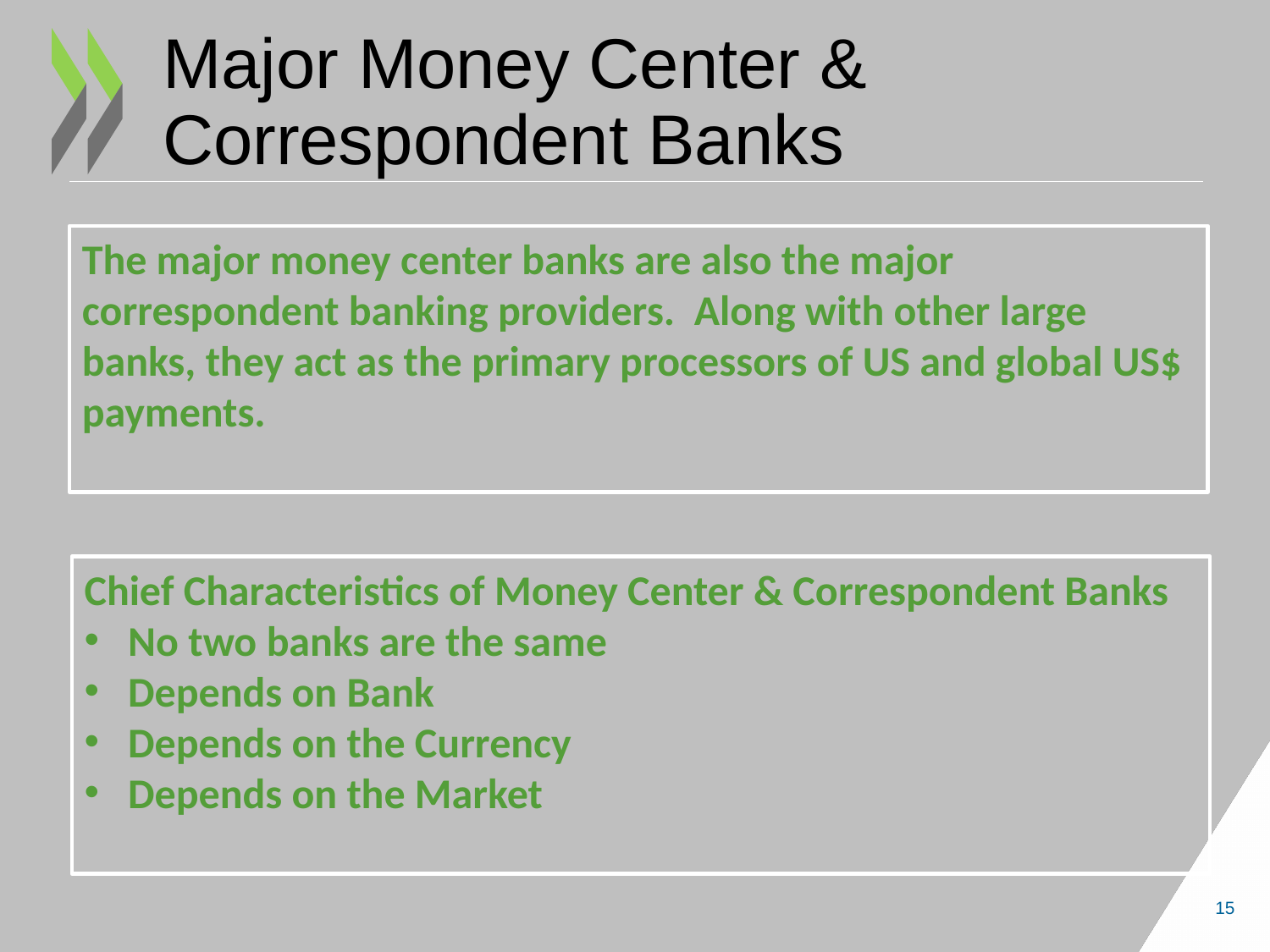

# Major Money Center & Correspondent Banks
The major money center banks are also the major correspondent banking providers.  Along with other large banks, they act as the primary processors of US and global US$ payments.

Chief Characteristics of Money Center & Correspondent Banks
No two banks are the same
Depends on Bank
Depends on the Currency
Depends on the Market

15